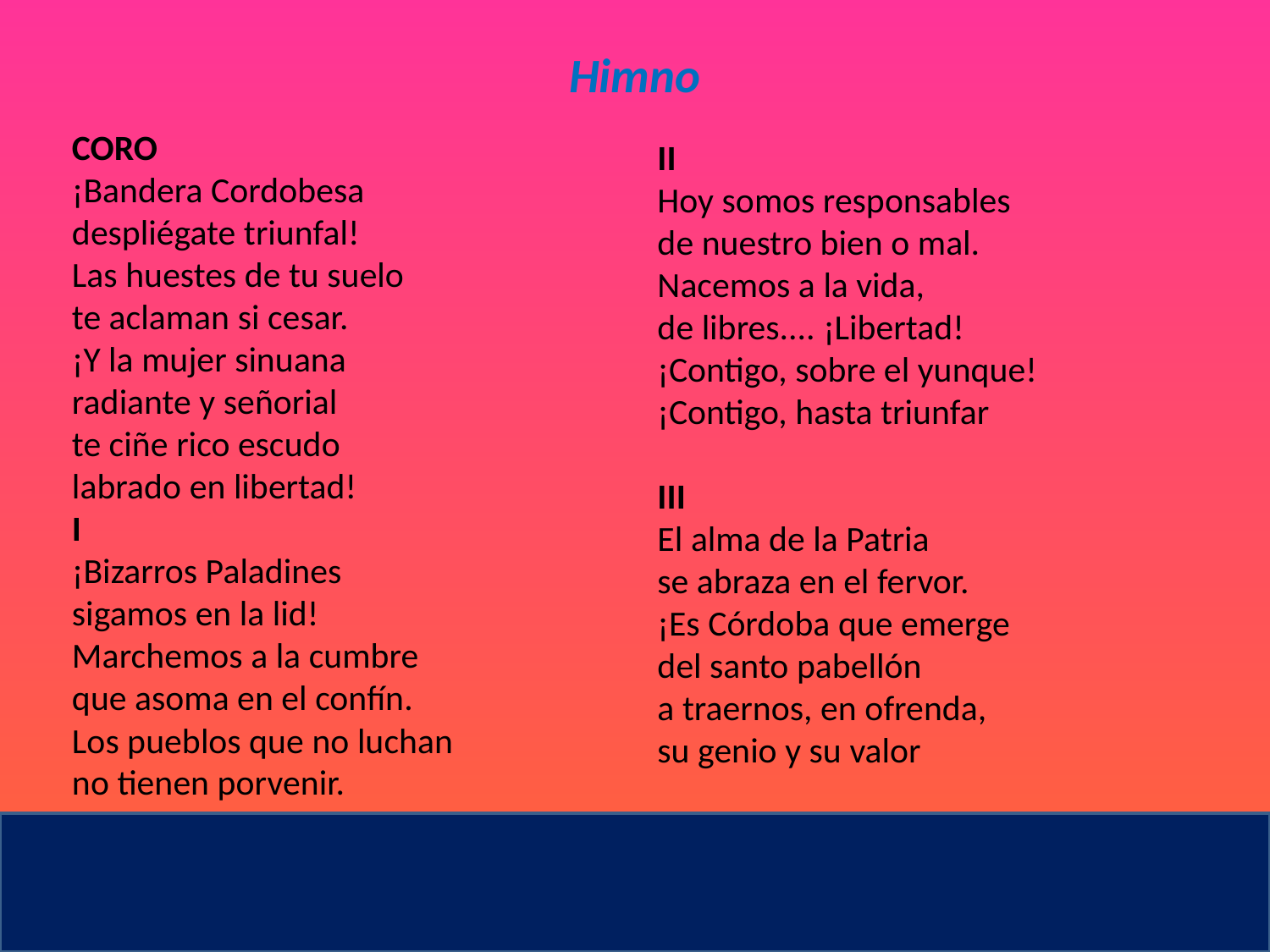

# Himno
CORO
¡Bandera Cordobesa
despliégate triunfal!
Las huestes de tu suelo
te aclaman si cesar.
¡Y la mujer sinuana
radiante y señorial
te ciñe rico escudo
labrado en libertad!
I
¡Bizarros Paladines
sigamos en la lid!
Marchemos a la cumbre
que asoma en el confín.
Los pueblos que no luchan
no tienen porvenir.
II
Hoy somos responsables
de nuestro bien o mal.
Nacemos a la vida,
de libres.... ¡Libertad!
¡Contigo, sobre el yunque!
¡Contigo, hasta triunfar

III
El alma de la Patria
se abraza en el fervor.
¡Es Córdoba que emerge
del santo pabellón
a traernos, en ofrenda,
su genio y su valor